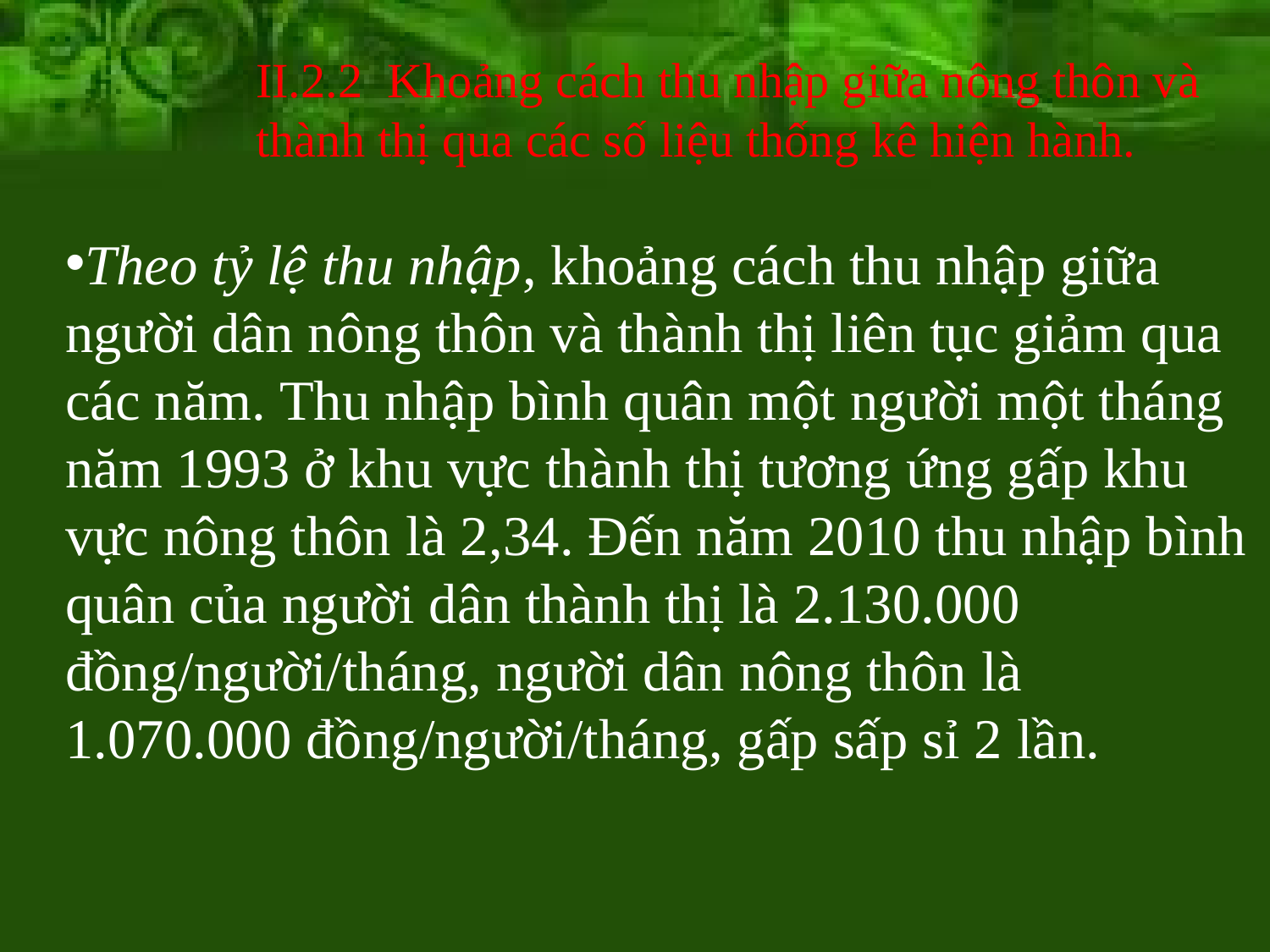

II.2.2  Khoảng cách thu nhập giữa nông thôn và thành thị qua các số liệu thống kê hiện hành.
Theo tỷ lệ thu nhập, khoảng cách thu nhập giữa người dân nông thôn và thành thị liên tục giảm qua các năm. Thu nhập bình quân một người một tháng năm 1993 ở khu vực thành thị tương ứng gấp khu vực nông thôn là 2,34. Đến năm 2010 thu nhập bình quân của người dân thành thị là 2.130.000 đồng/người/tháng, người dân nông thôn là 1.070.000 đồng/người/tháng, gấp sấp sỉ 2 lần.